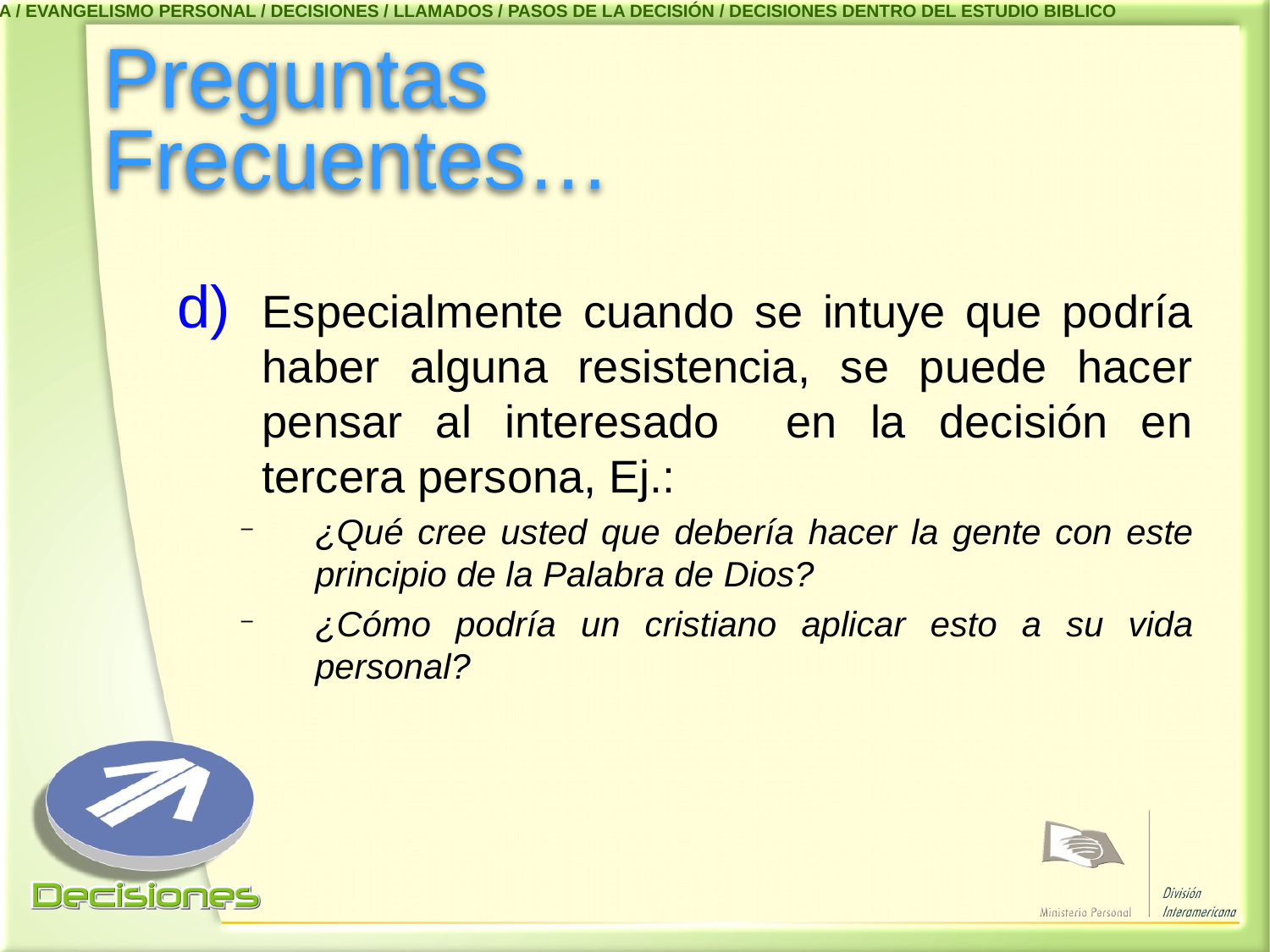

IASD / DIA / EVANGELISMO PERSONAL / DECISIONES / LLAMADOS / PASOS DE LA DECISIÓN / DECISIONES DENTRO DEL ESTUDIO BIBLICO
# Preguntas Frecuentes…
Especialmente cuando se intuye que podría haber alguna resistencia, se puede hacer pensar al interesado  en la decisión en tercera persona, Ej.:
¿Qué cree usted que debería hacer la gente con este principio de la Palabra de Dios?
¿Cómo podría un cristiano aplicar esto a su vida personal?